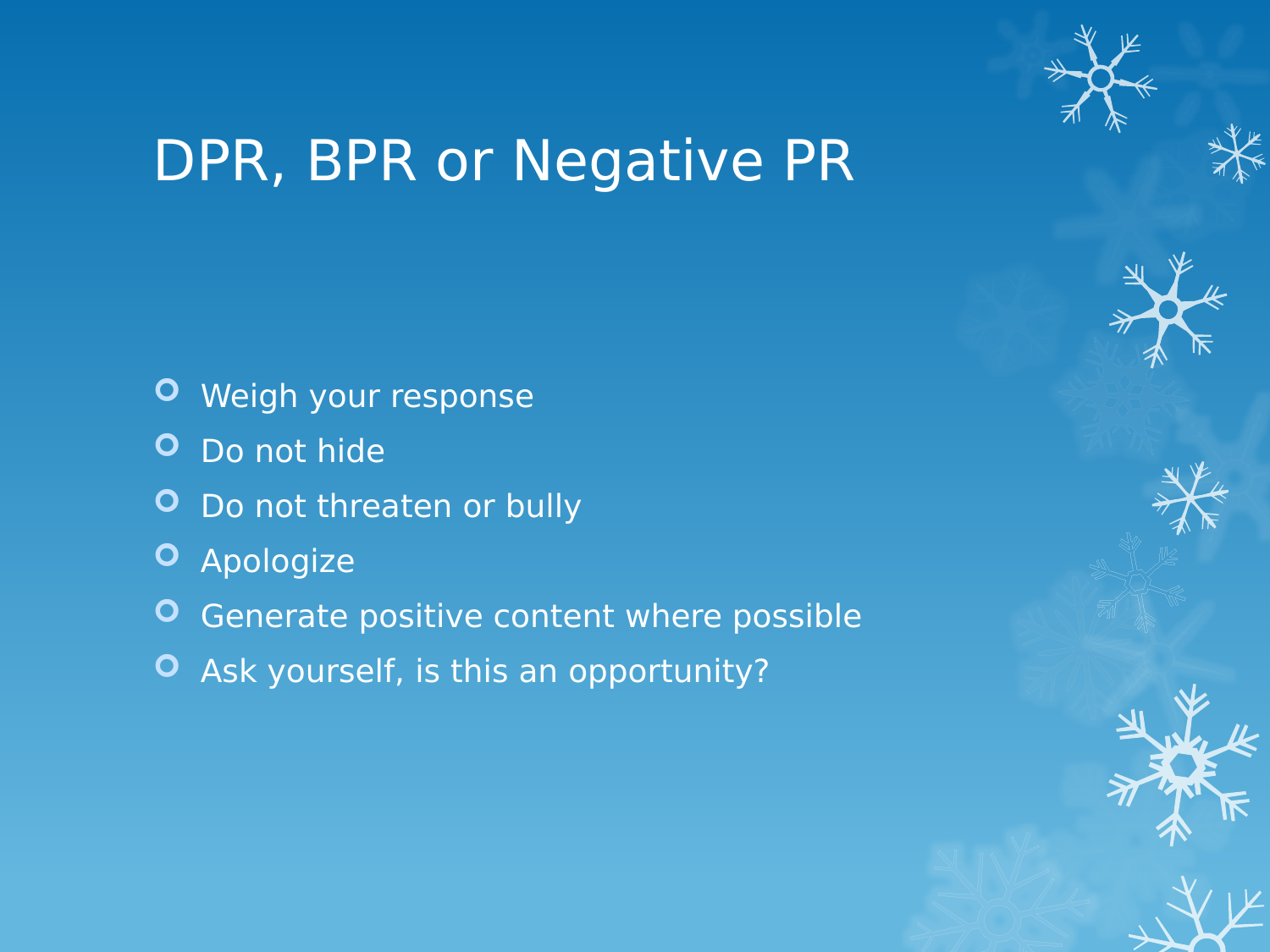

# DPR, BPR or Negative PR
Weigh your response
Do not hide
Do not threaten or bully
Apologize
Generate positive content where possible
Ask yourself, is this an opportunity?